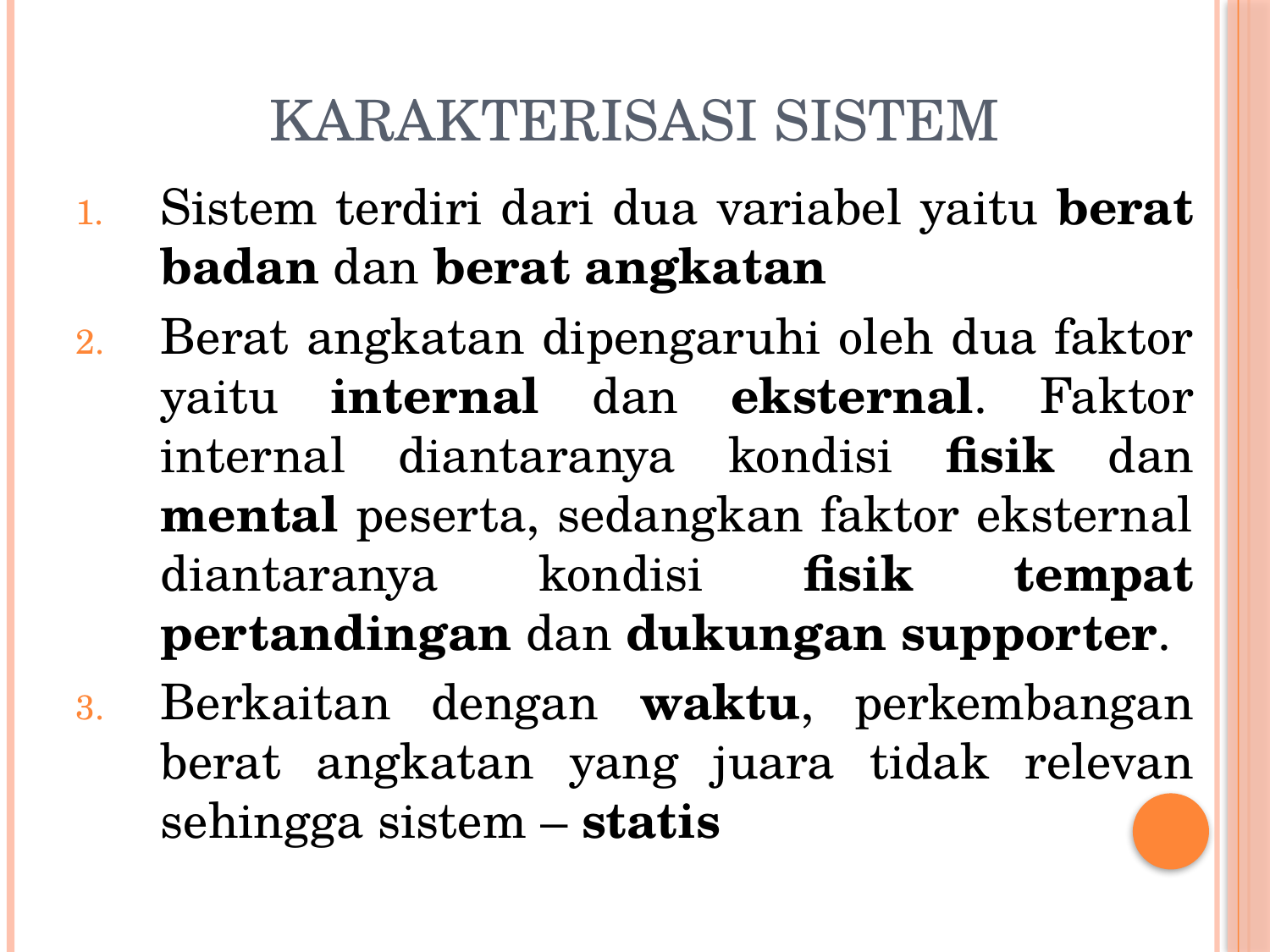

# Karakterisasi Sistem
Sistem terdiri dari dua variabel yaitu berat badan dan berat angkatan
Berat angkatan dipengaruhi oleh dua faktor yaitu internal dan eksternal. Faktor internal diantaranya kondisi fisik dan mental peserta, sedangkan faktor eksternal diantaranya kondisi fisik tempat pertandingan dan dukungan supporter.
Berkaitan dengan waktu, perkembangan berat angkatan yang juara tidak relevan sehingga sistem – statis